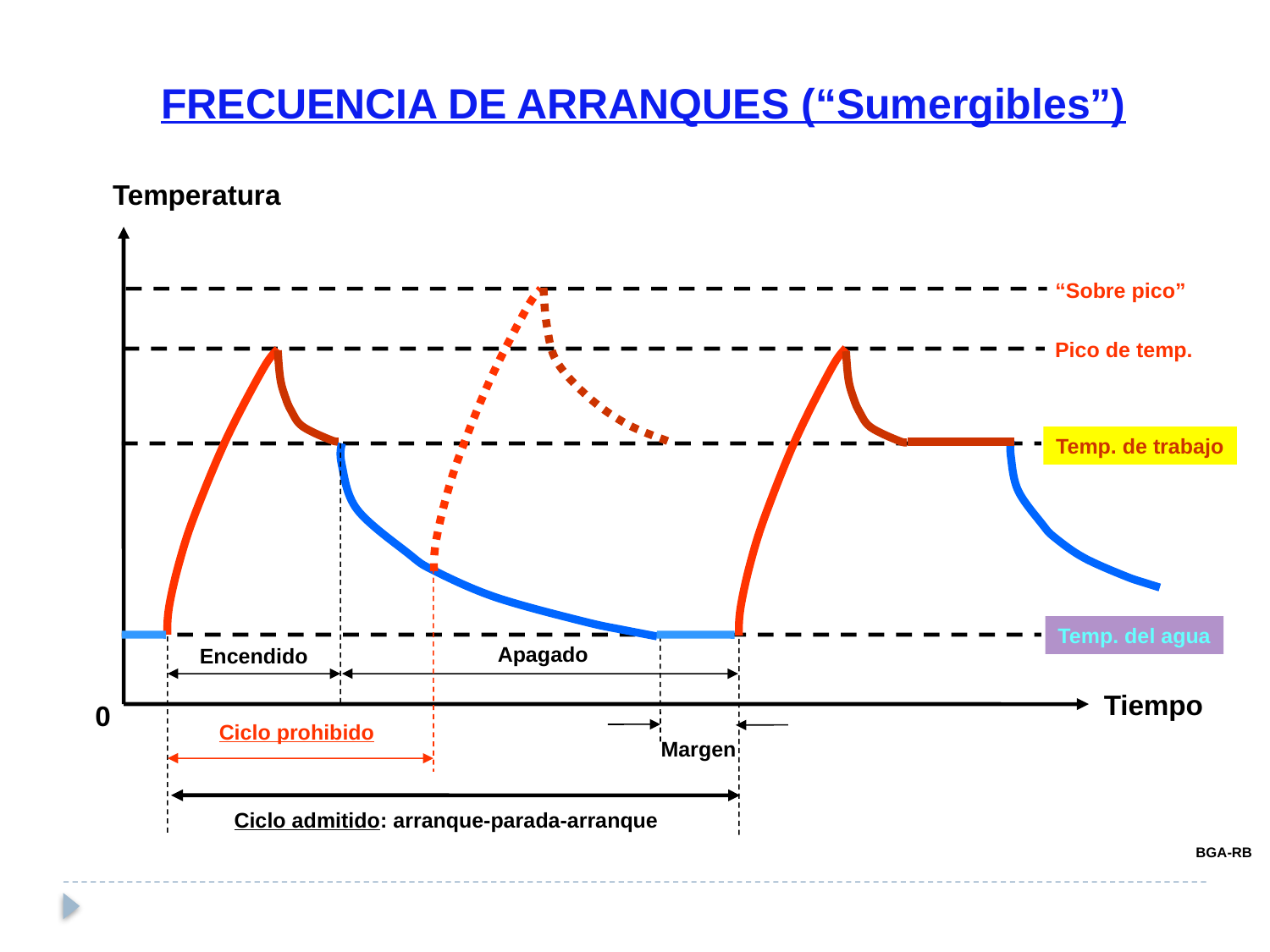

FRECUENCIA DE ARRANQUES (“Sumergibles”)

Temperatura

“Sobre pico”

Pico de temp.

Temp. de trabajo

Temp. del agua

Apagado

Encendido

Tiempo
0

Ciclo prohibido

Margen

Ciclo admitido: arranque-parada-arranque
BGA-RB